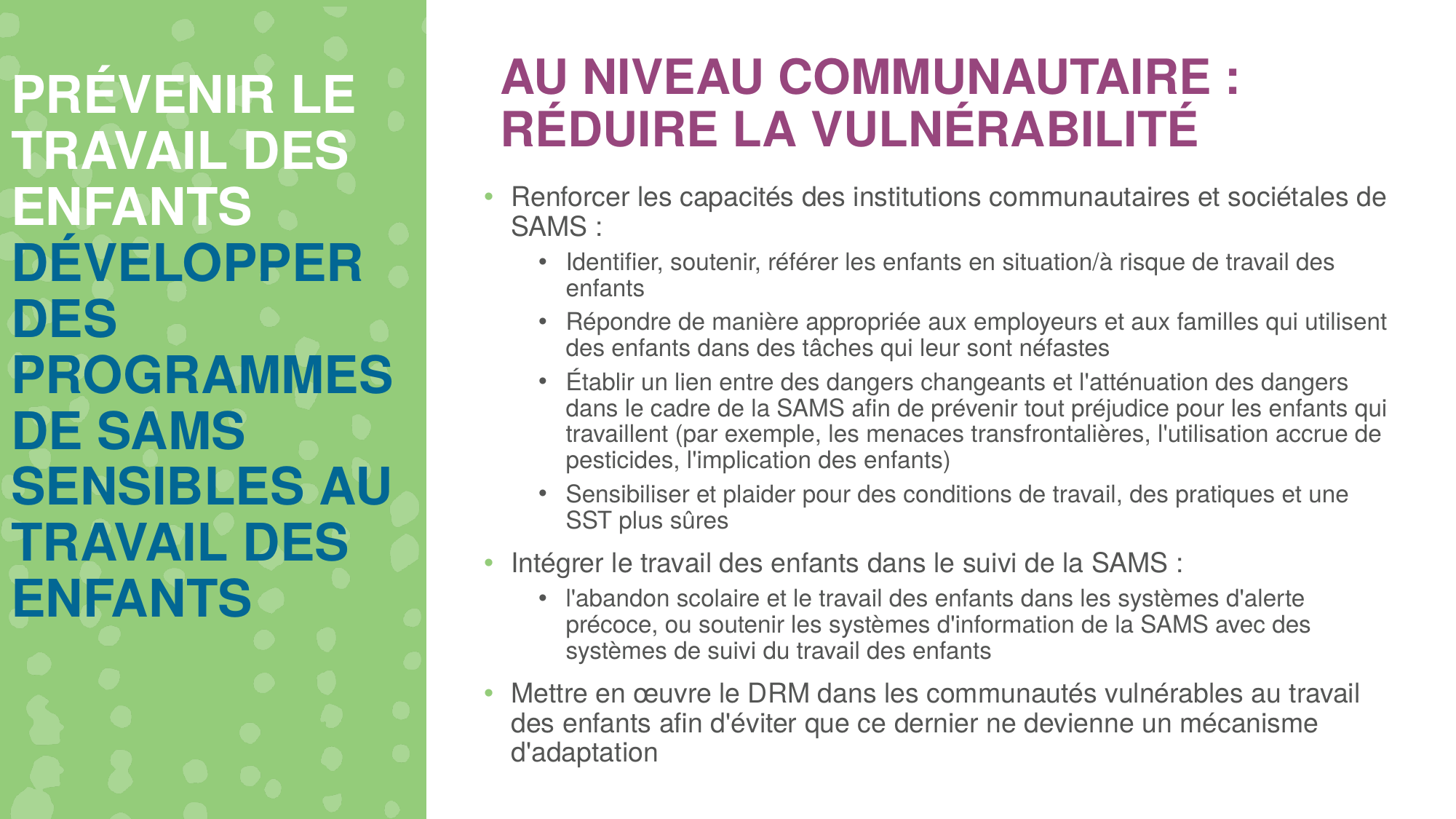

AU NIVEAU COMMUNAUTAIRE : RÉDUIRE LA VULNÉRABILITÉ
PRÉVENIR LE TRAVAIL DES ENFANTS
DÉVELOPPER DES PROGRAMMES DE SAMS SENSIBLES AU TRAVAIL DES ENFANTS
Renforcer les capacités des institutions communautaires et sociétales de SAMS :
Identifier, soutenir, référer les enfants en situation/à risque de travail des enfants
Répondre de manière appropriée aux employeurs et aux familles qui utilisent des enfants dans des tâches qui leur sont néfastes
Établir un lien entre des dangers changeants et l'atténuation des dangers dans le cadre de la SAMS afin de prévenir tout préjudice pour les enfants qui travaillent (par exemple, les menaces transfrontalières, l'utilisation accrue de pesticides, l'implication des enfants)
Sensibiliser et plaider pour des conditions de travail, des pratiques et une SST plus sûres
Intégrer le travail des enfants dans le suivi de la SAMS :
l'abandon scolaire et le travail des enfants dans les systèmes d'alerte précoce, ou soutenir les systèmes d'information de la SAMS avec des systèmes de suivi du travail des enfants
Mettre en œuvre le DRM dans les communautés vulnérables au travail des enfants afin d'éviter que ce dernier ne devienne un mécanisme d'adaptation